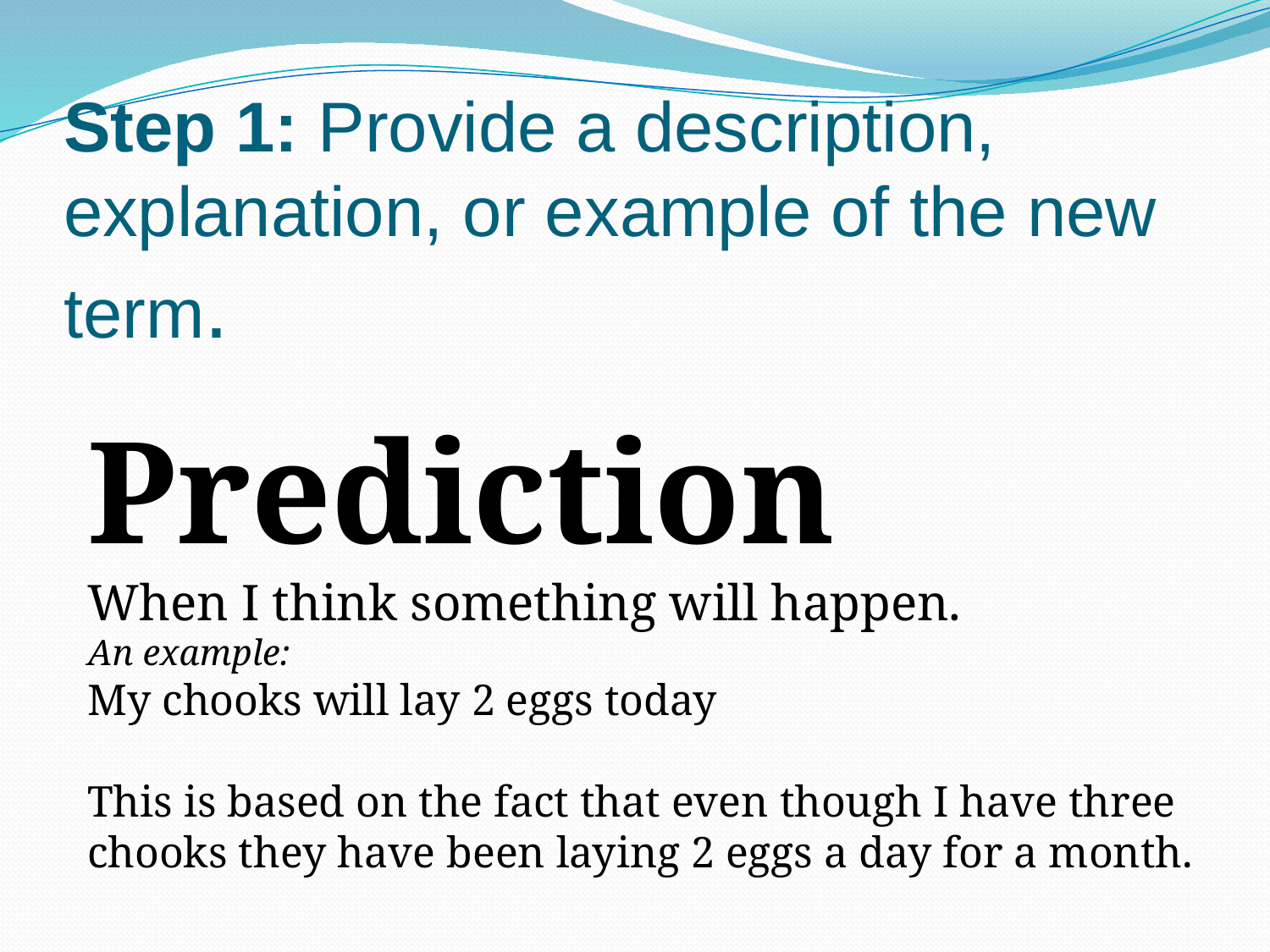

# Step 1: Provide a description, explanation, or example of the new term.
Prediction
When I think something will happen.
An example:
My chooks will lay 2 eggs today

This is based on the fact that even though I have three chooks they have been laying 2 eggs a day for a month.